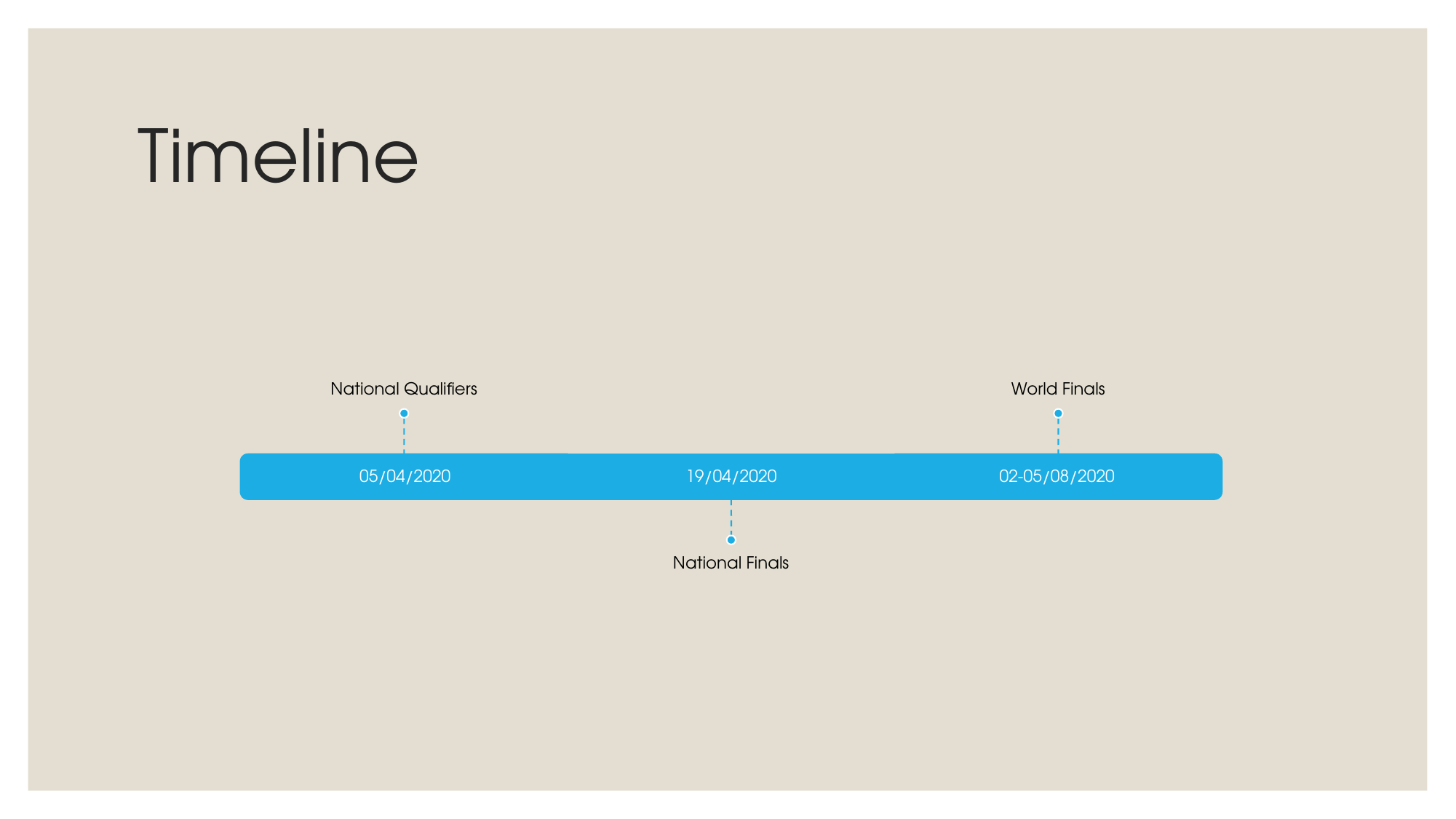

# Timeline
05/04/2020
National Qualifiers
19/04/2020
National Finals
02-05/08/2020
World Finals